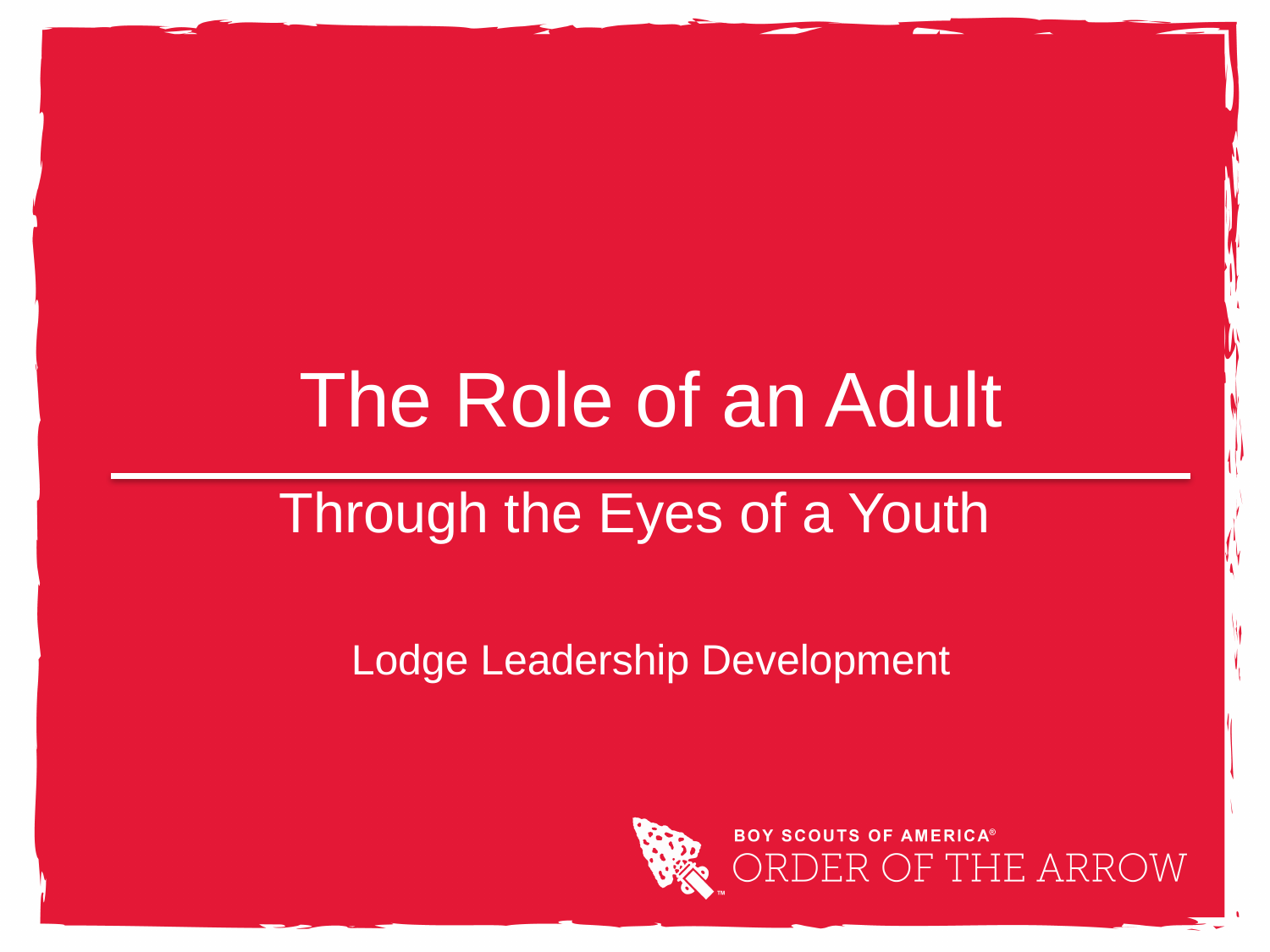

# The Role of an Adult
Through the Eyes of a Youth
Lodge Leadership Development